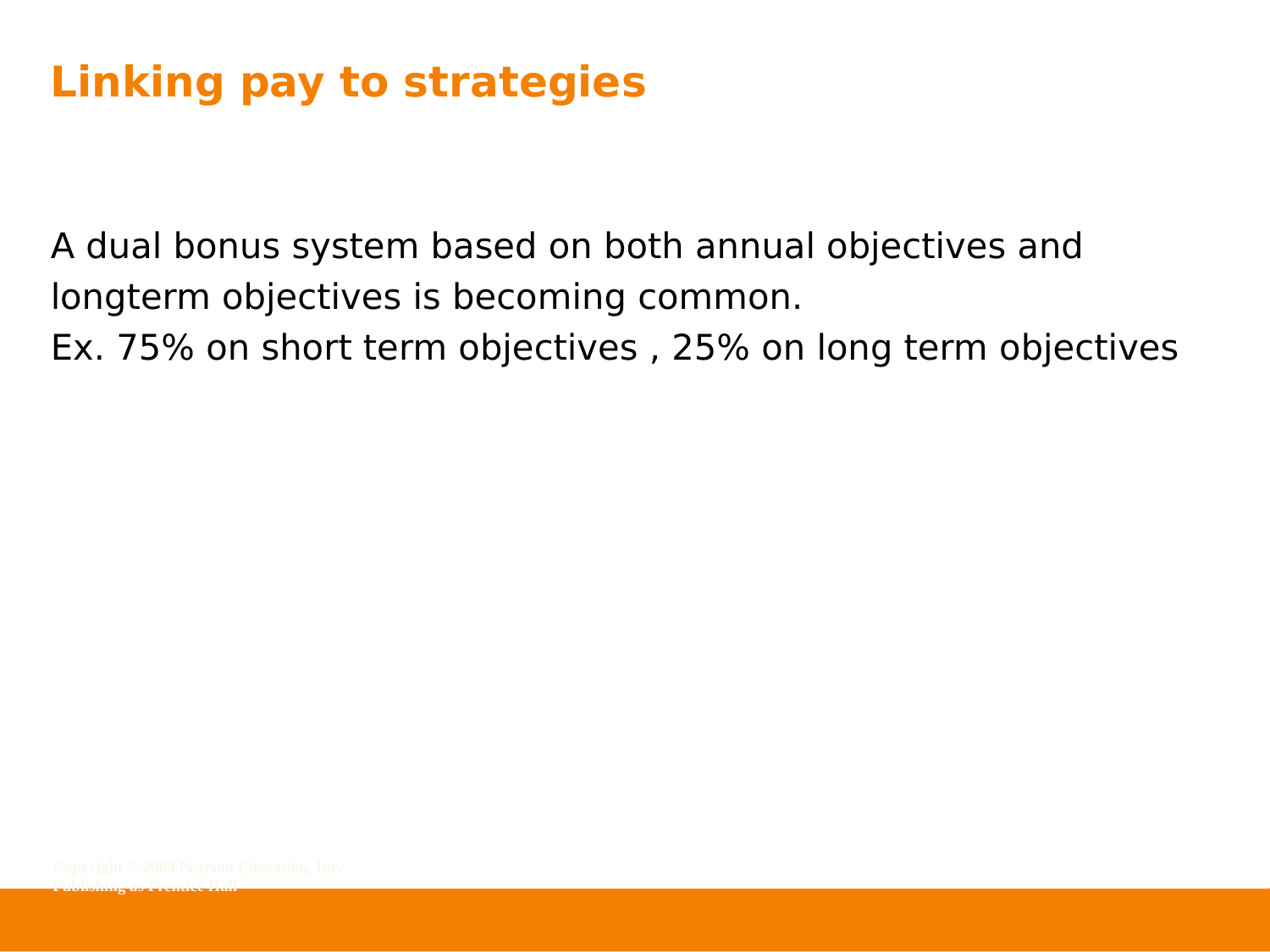

# Linking pay to strategies
A dual bonus system based on both annual objectives and longterm objectives is becoming common.
Ex. 75% on short term objectives , 25% on long term objectives